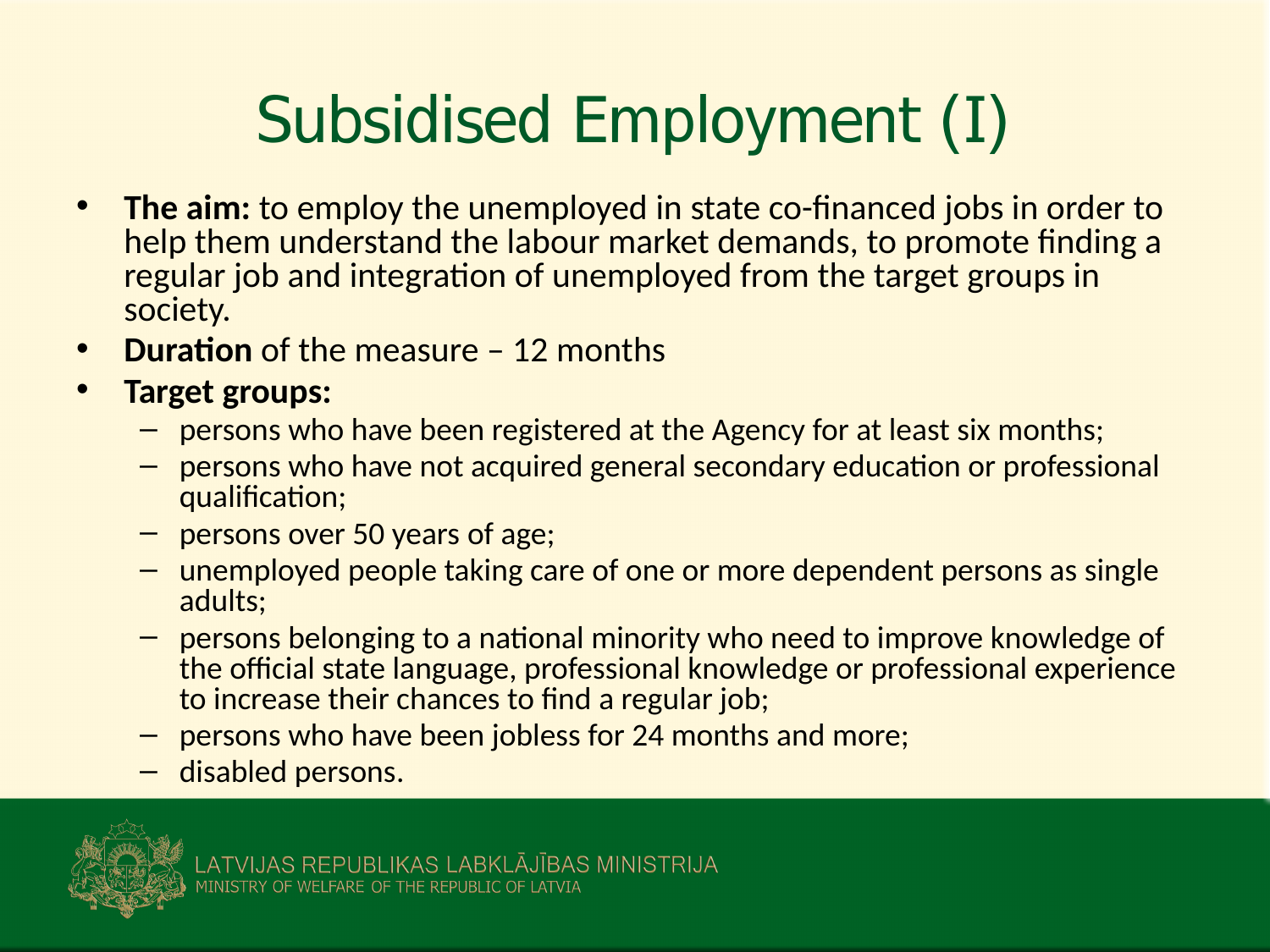

# Subsidised Employment (I)
The aim: to employ the unemployed in state co-financed jobs in order to help them understand the labour market demands, to promote finding a regular job and integration of unemployed from the target groups in society.
Duration of the measure – 12 months
Target groups:
persons who have been registered at the Agency for at least six months;
persons who have not acquired general secondary education or professional qualification;
persons over 50 years of age;
unemployed people taking care of one or more dependent persons as single adults;
persons belonging to a national minority who need to improve knowledge of the official state language, professional knowledge or professional experience to increase their chances to find a regular job;
persons who have been jobless for 24 months and more;
disabled persons.